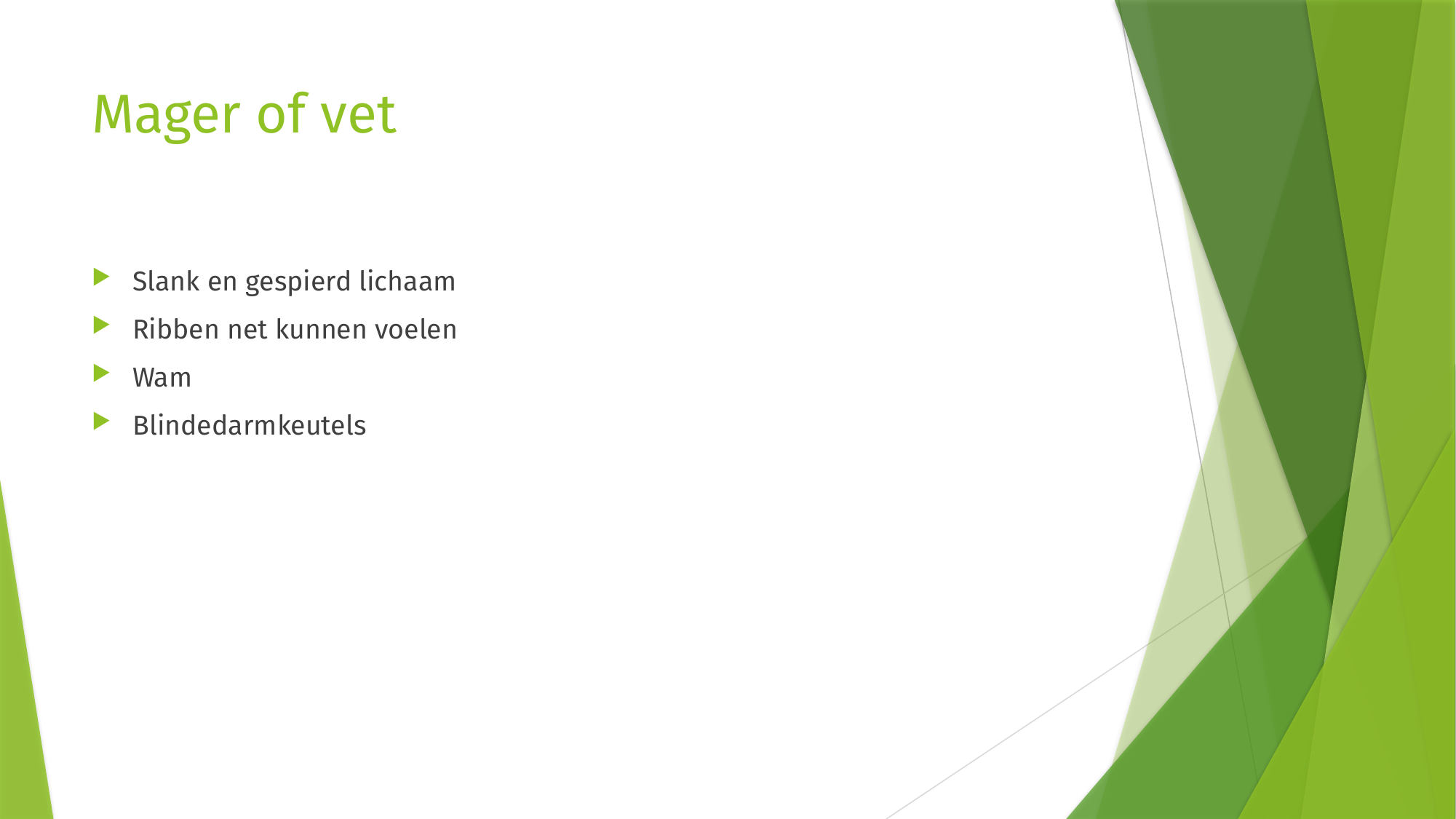

# Mager of vet
Slank en gespierd lichaam
Ribben net kunnen voelen
Wam
Blindedarmkeutels